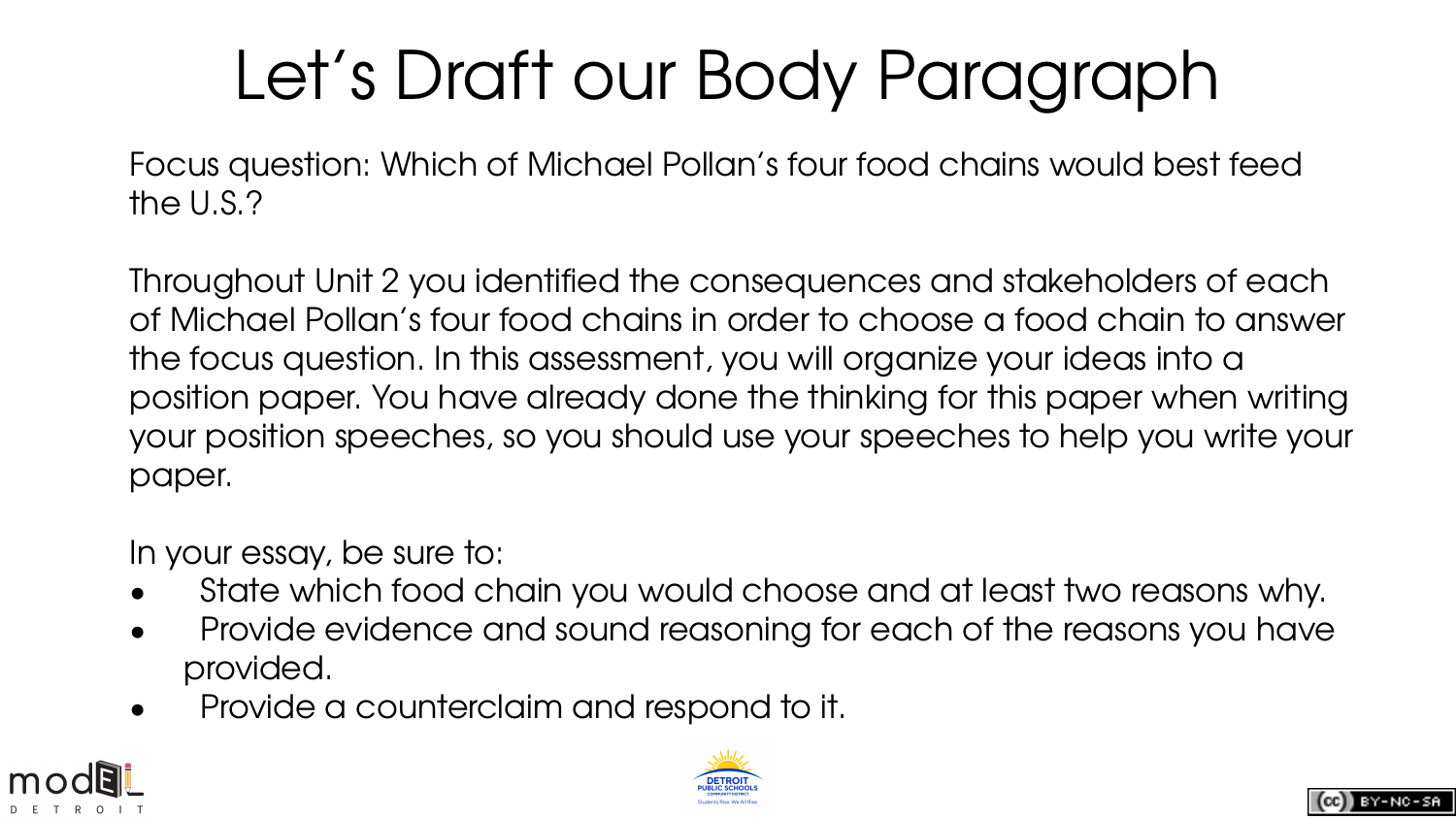

# Let’s Draft our Body Paragraph
Focus question: Which of Michael Pollan’s four food chains would best feed the U.S.?

Throughout Unit 2 you identified the consequences and stakeholders of each of Michael Pollan’s four food chains in order to choose a food chain to answer the focus question. In this assessment, you will organize your ideas into a position paper. You have already done the thinking for this paper when writing your position speeches, so you should use your speeches to help you write your paper.

In your essay, be sure to:
•      State which food chain you would choose and at least two reasons why.
•      Provide evidence and sound reasoning for each of the reasons you have         provided.
•      Provide a counterclaim and respond to it.